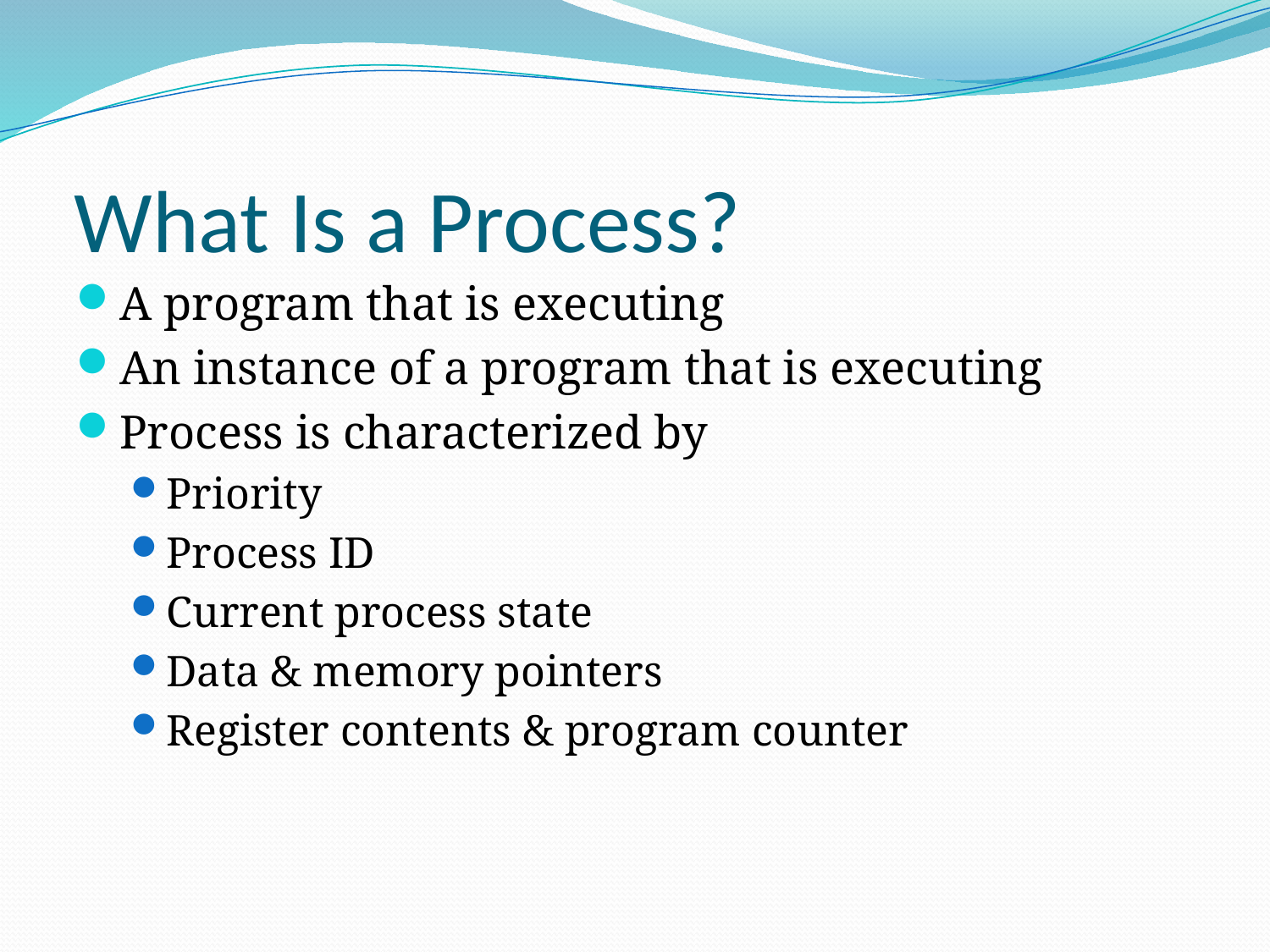

# What Is a Process?
A program that is executing
An instance of a program that is executing
Process is characterized by
Priority
Process ID
Current process state
Data & memory pointers
Register contents & program counter